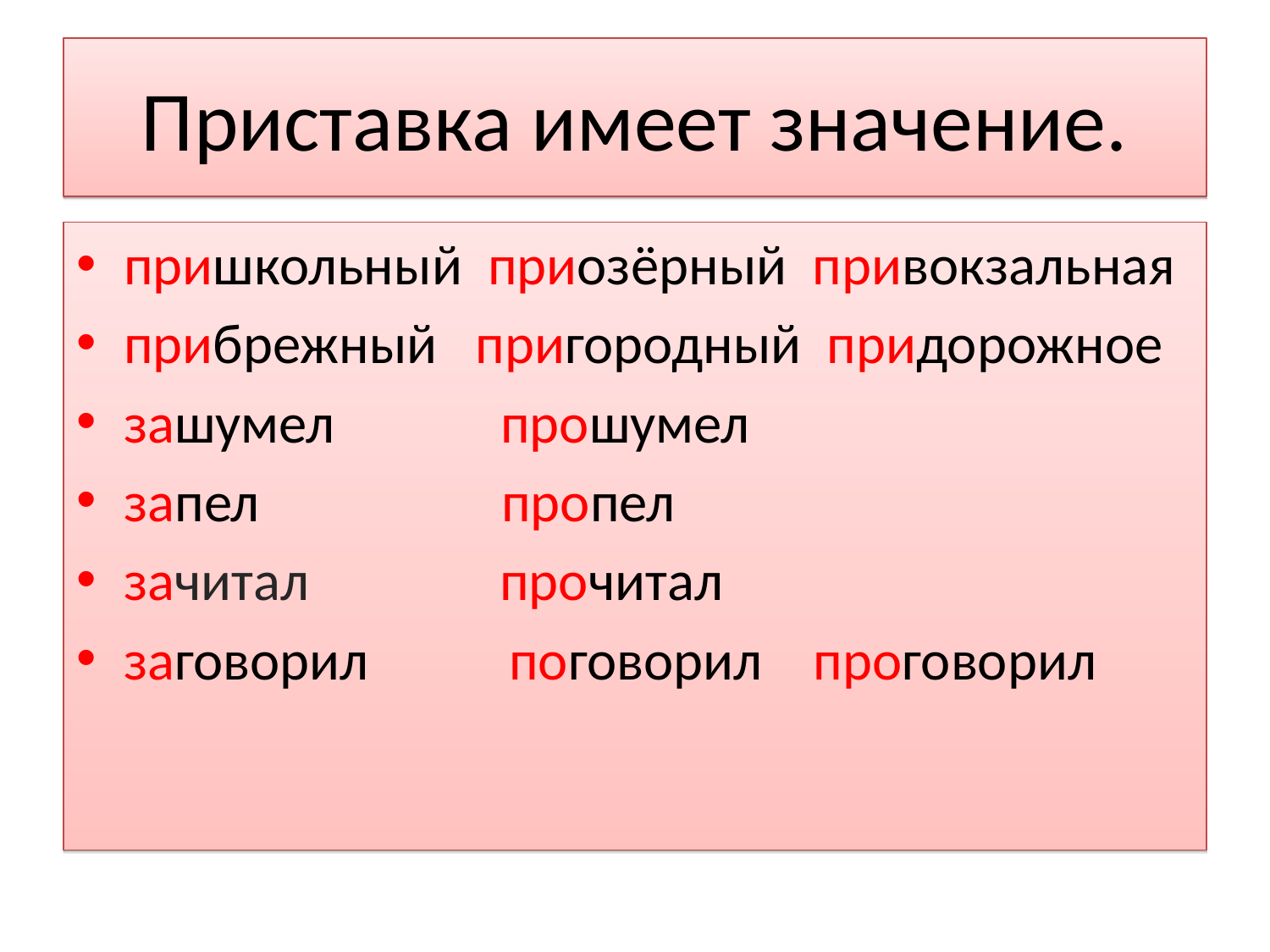

Приставка имеет значение.
пришкольный  приозёрный  привокзальная
прибрежный   пригородный  придорожное
зашумел             прошумел
запел                   пропел
зачитал               прочитал
заговорил           поговорил    проговорил